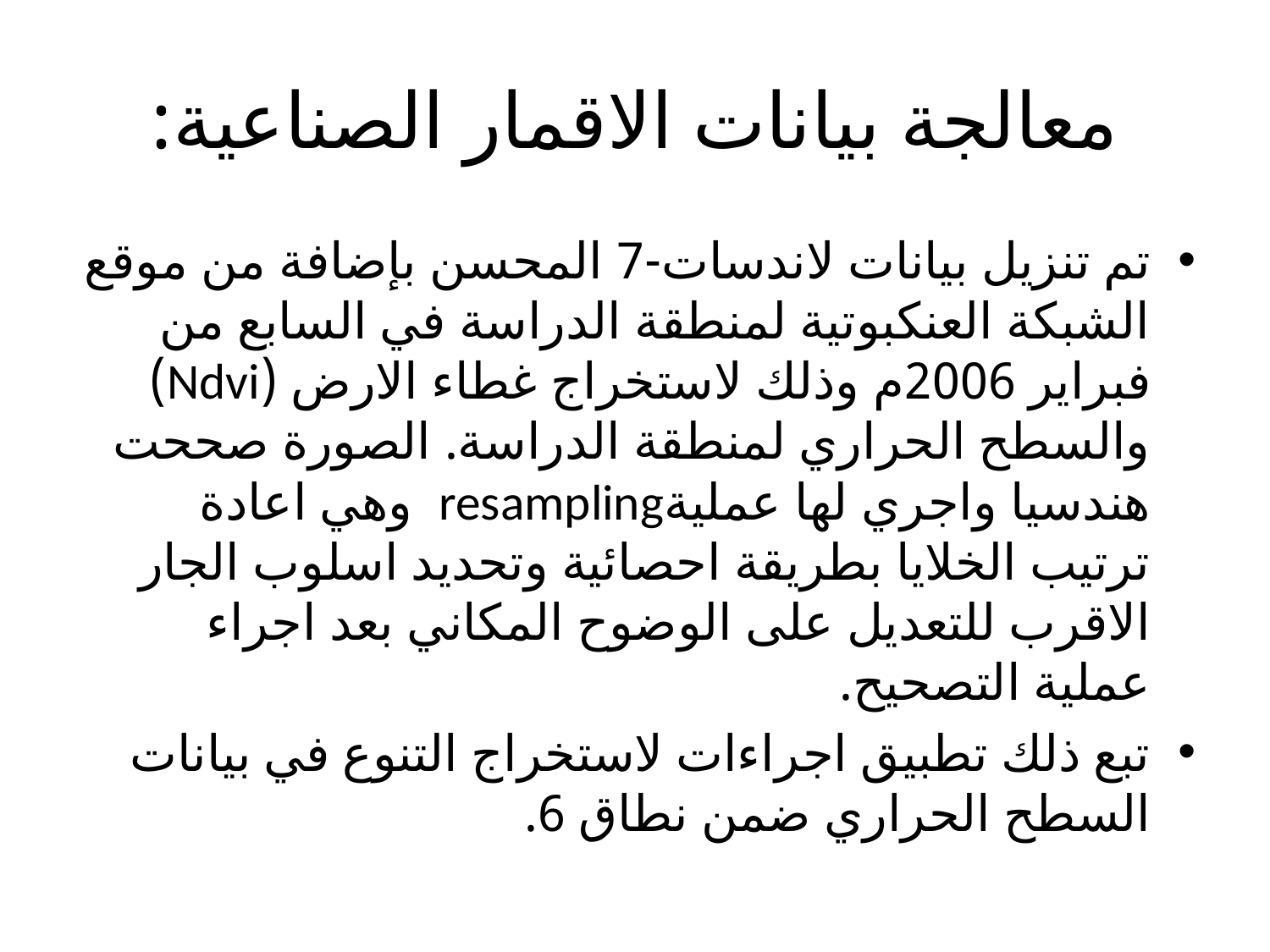

# معالجة بيانات الاقمار الصناعية:
تم تنزيل بيانات لاندسات-7 المحسن بإضافة من موقع الشبكة العنكبوتية لمنطقة الدراسة في السابع من فبراير 2006م وذلك لاستخراج غطاء الارض (Ndvi) والسطح الحراري لمنطقة الدراسة. الصورة صححت هندسيا واجري لها عمليةresampling  وهي اعادة ترتيب الخلايا بطريقة احصائية وتحديد اسلوب الجار الاقرب للتعديل على الوضوح المكاني بعد اجراء عملية التصحيح.
تبع ذلك تطبيق اجراءات لاستخراج التنوع في بيانات السطح الحراري ضمن نطاق 6.